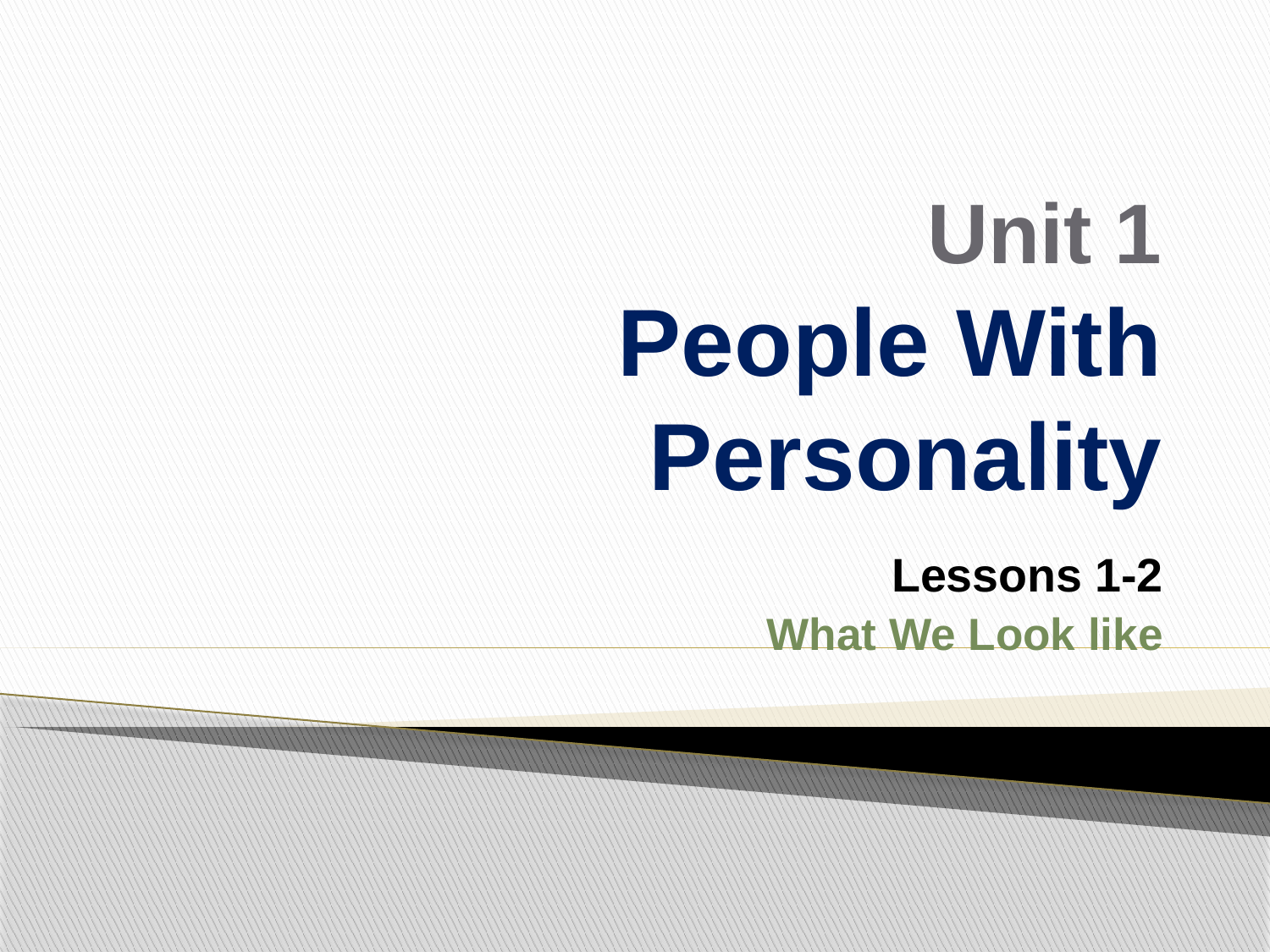

# Unit 1 People With Personality

Lessons 1-2
What We Look like